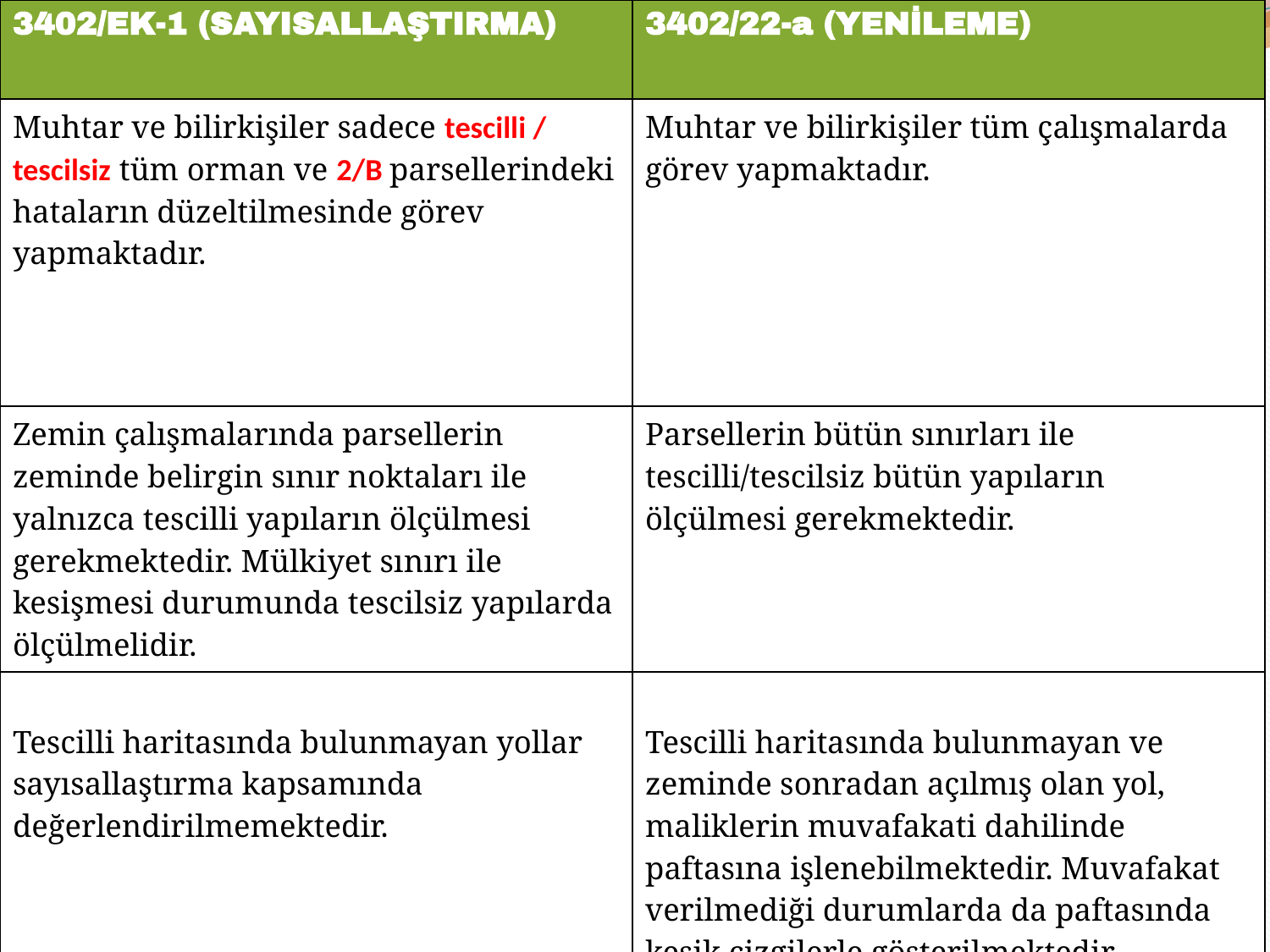

| 3402/EK-1 (SAYISALLAŞTIRMA) | 3402/22-a (YENİLEME) |
| --- | --- |
| Muhtar ve bilirkişiler sadece tescilli / tescilsiz tüm orman ve 2/B parsellerindeki hataların düzeltilmesinde görev yapmaktadır. | Muhtar ve bilirkişiler tüm çalışmalarda görev yapmaktadır. |
| Zemin çalışmalarında parsellerin zeminde belirgin sınır noktaları ile yalnızca tescilli yapıların ölçülmesi gerekmektedir. Mülkiyet sınırı ile kesişmesi durumunda tescilsiz yapılarda ölçülmelidir. | Parsellerin bütün sınırları ile tescilli/tescilsiz bütün yapıların ölçülmesi gerekmektedir. |
| Tescilli haritasında bulunmayan yollar sayısallaştırma kapsamında değerlendirilmemektedir. | Tescilli haritasında bulunmayan ve zeminde sonradan açılmış olan yol, maliklerin muvafakati dahilinde paftasına işlenebilmektedir. Muvafakat verilmediği durumlarda da paftasında kesik çizgilerle gösterilmektedir. |